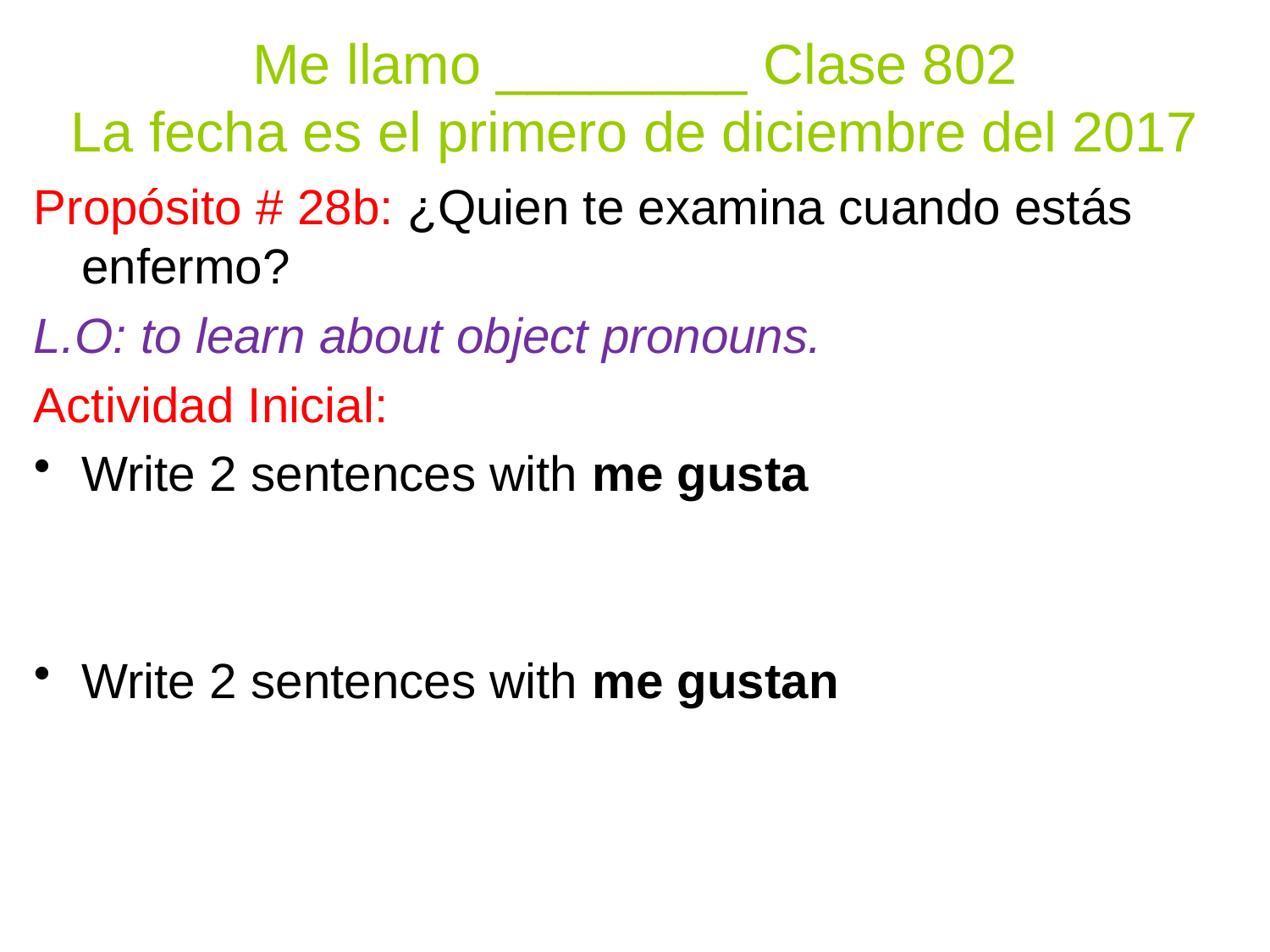

# Me llamo ________ Clase 802 La fecha es el primero de diciembre del 2017
Propósito # 28b: ¿Quien te examina cuando estás enfermo?
L.O: to learn about object pronouns.
Actividad Inicial:
Write 2 sentences with me gusta

Write 2 sentences with me gustan